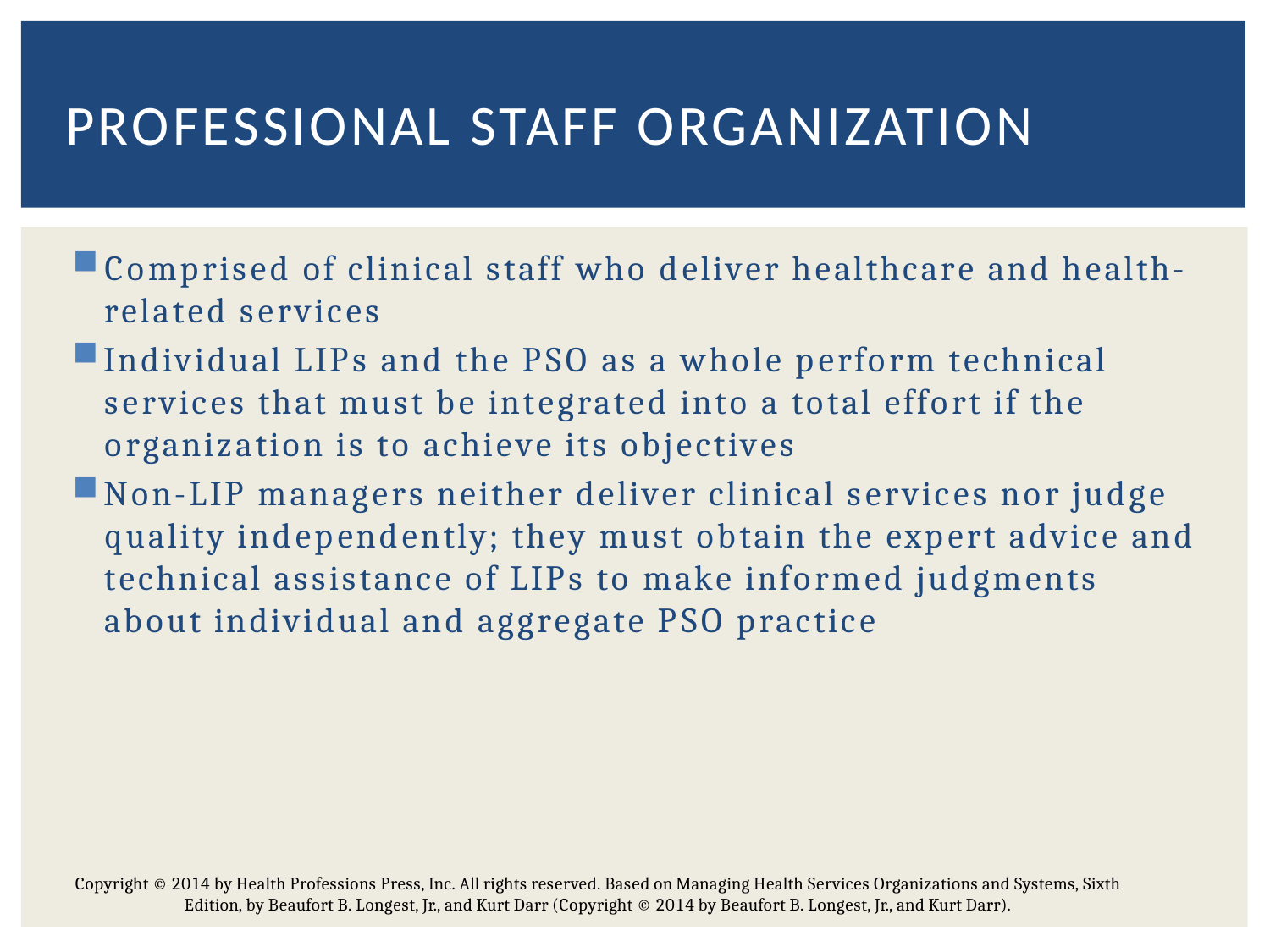

# Professional Staff Organization
Comprised of clinical staff who deliver healthcare and health-related services
Individual LIPs and the PSO as a whole perform technical services that must be integrated into a total effort if the organization is to achieve its objectives
Non-LIP managers neither deliver clinical services nor judge quality independently; they must obtain the expert advice and technical assistance of LIPs to make informed judgments about individual and aggregate PSO practice
Copyright © 2014 by Health Professions Press, Inc. All rights reserved. Based on Managing Health Services Organizations and Systems, Sixth Edition, by Beaufort B. Longest, Jr., and Kurt Darr (Copyright © 2014 by Beaufort B. Longest, Jr., and Kurt Darr).